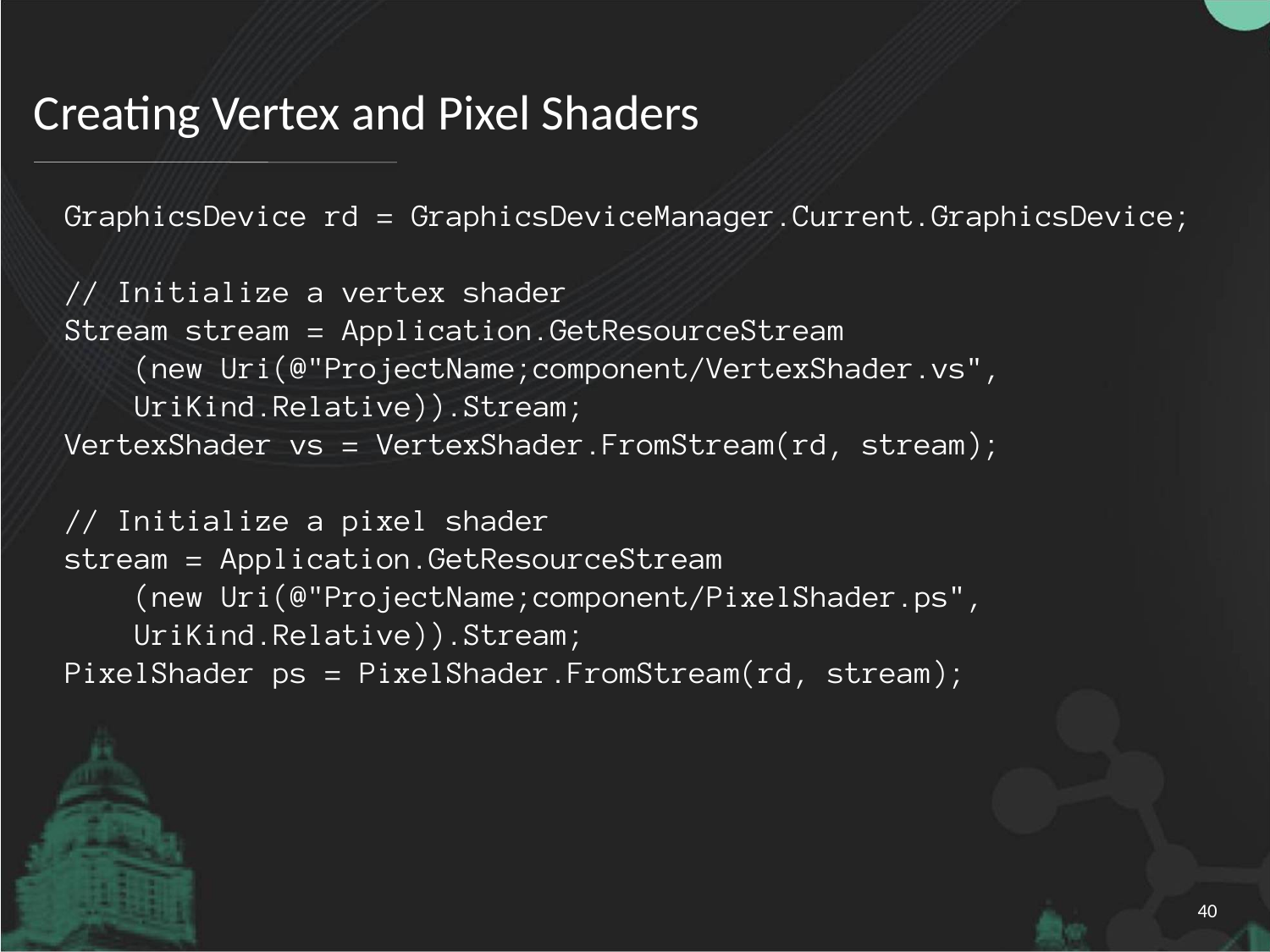

# Creating Vertex and Pixel Shaders
GraphicsDevice rd = GraphicsDeviceManager.Current.GraphicsDevice;

// Initialize a vertex shader
Stream stream = Application.GetResourceStream
    (new Uri(@"ProjectName;component/VertexShader.vs",
    UriKind.Relative)).Stream;
VertexShader vs = VertexShader.FromStream(rd, stream);

// Initialize a pixel shader
stream = Application.GetResourceStream
    (new Uri(@"ProjectName;component/PixelShader.ps",
    UriKind.Relative)).Stream;
PixelShader ps = PixelShader.FromStream(rd, stream);
40